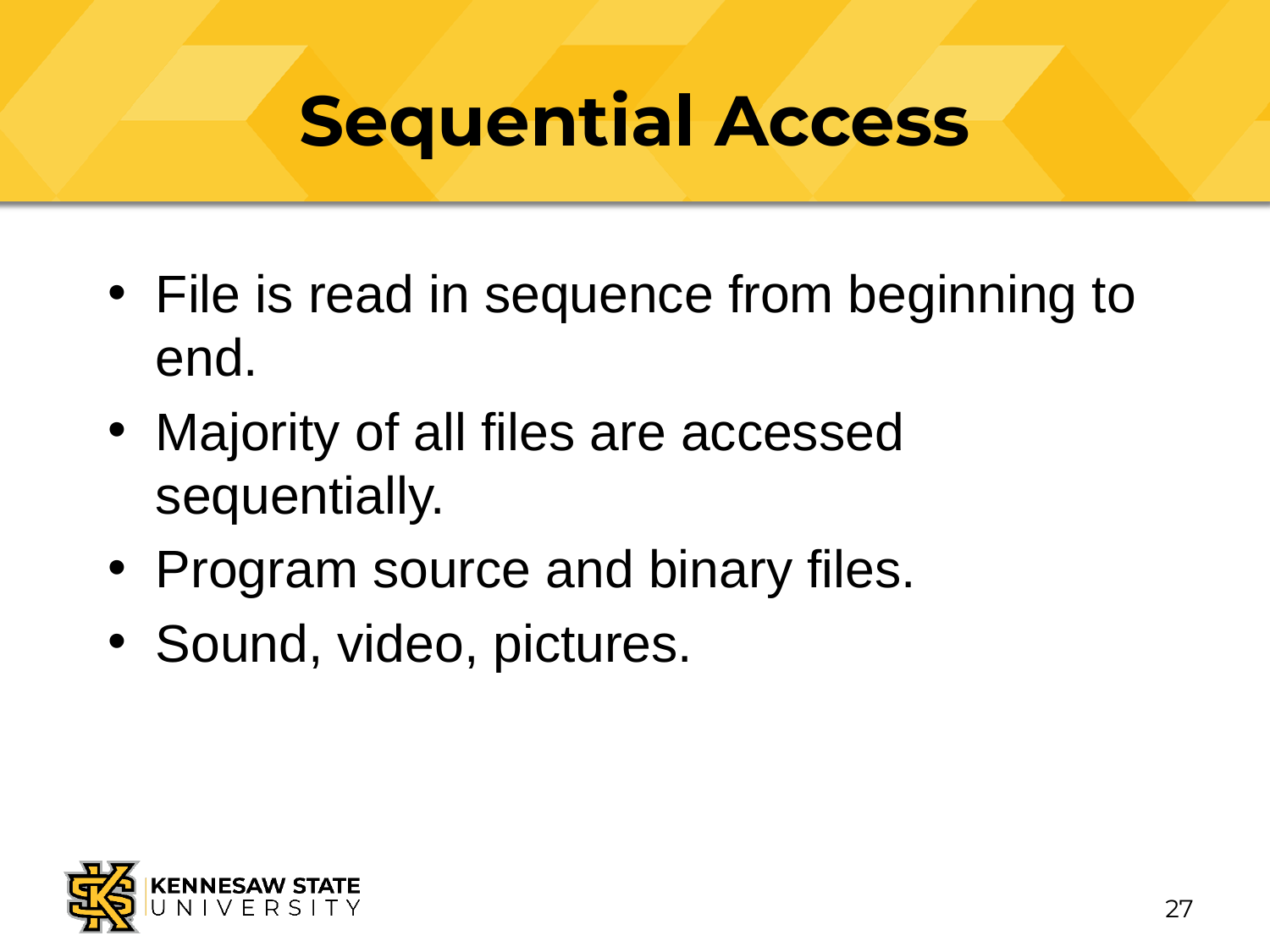

# Sequential Access
File is read in sequence from beginning to end.
Majority of all files are accessed sequentially.
Program source and binary files.
Sound, video, pictures.
27